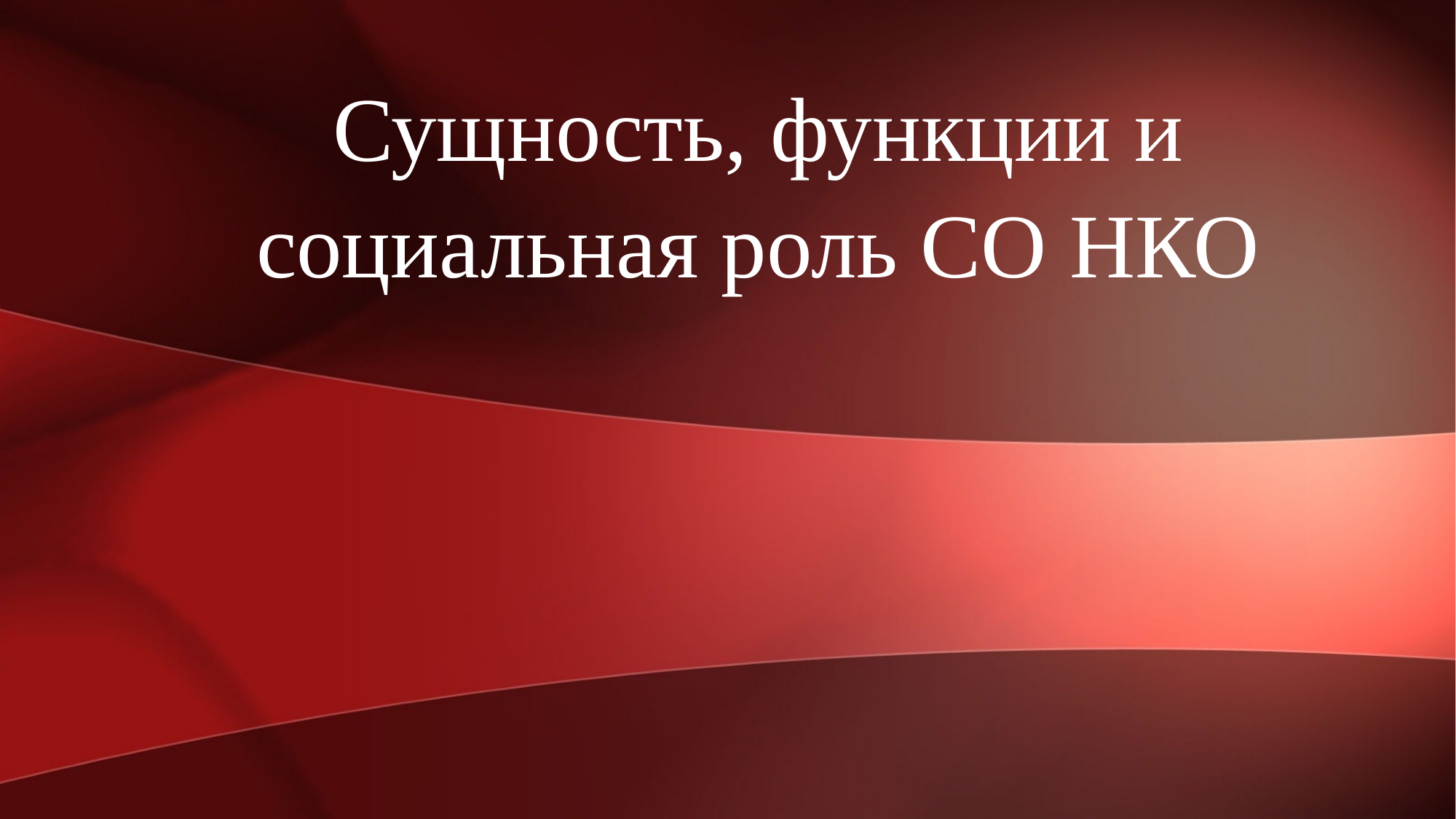

Сущность, функции и социальная роль СО НКО